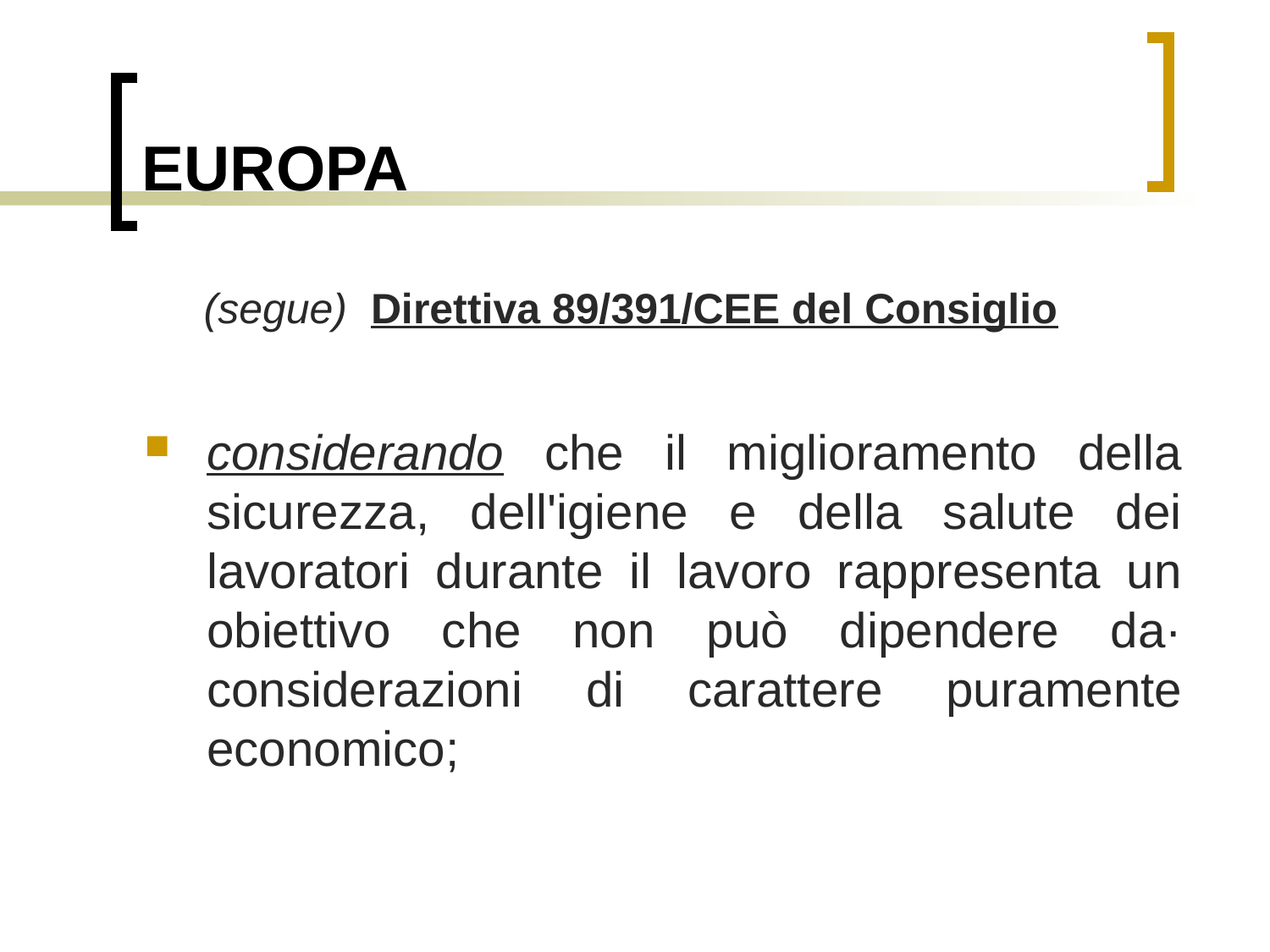

# EUROPA
     (segue)  Direttiva 89/391/CEE del Consiglio

considerando che il miglioramento della sicurezza, dell'igiene e della salute dei lavoratori durante il lavoro rappresenta un obiettivo che non può dipendere da· considerazioni di carattere puramente economico;